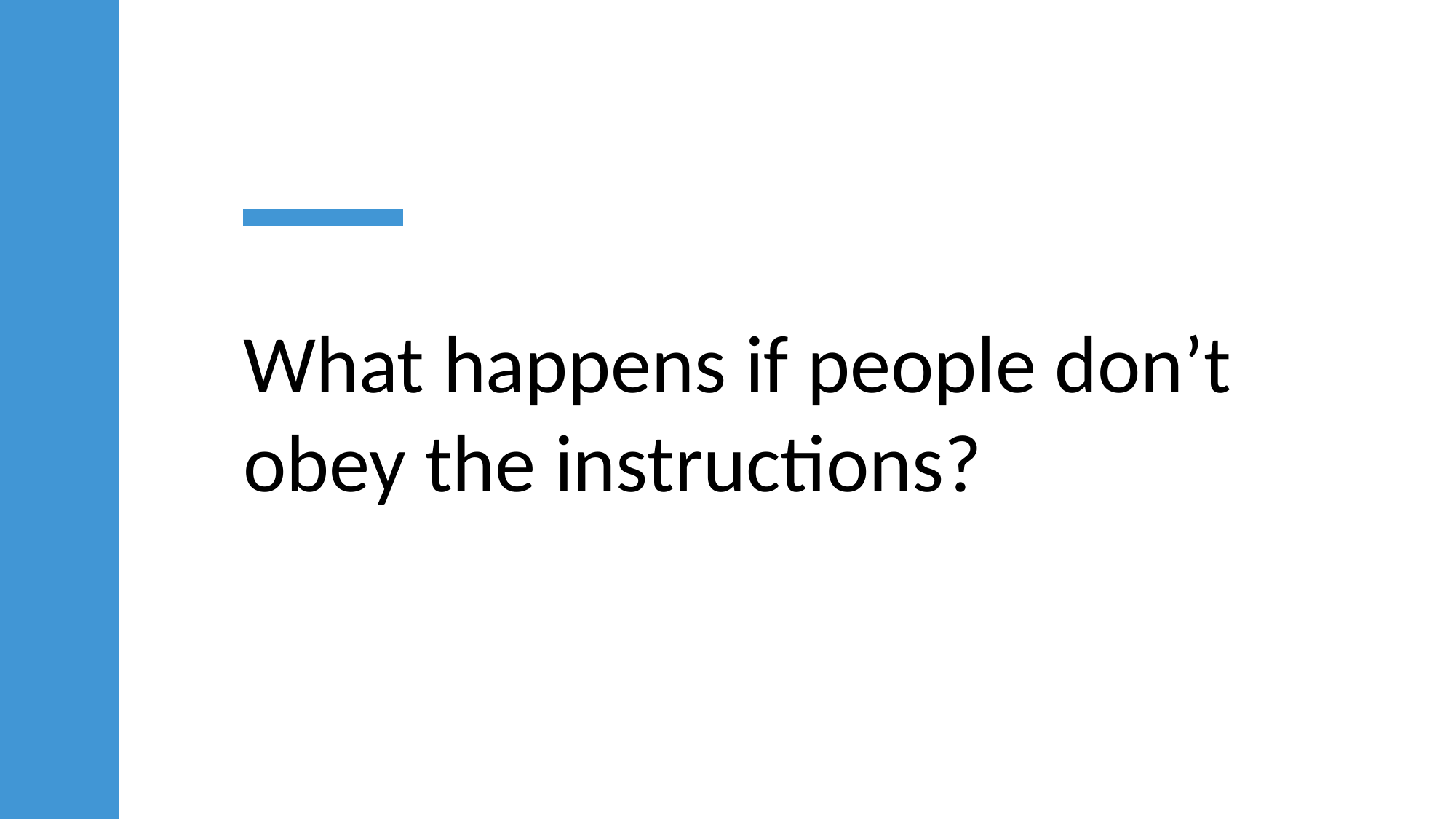

What happens if people don’t obey the instructions?